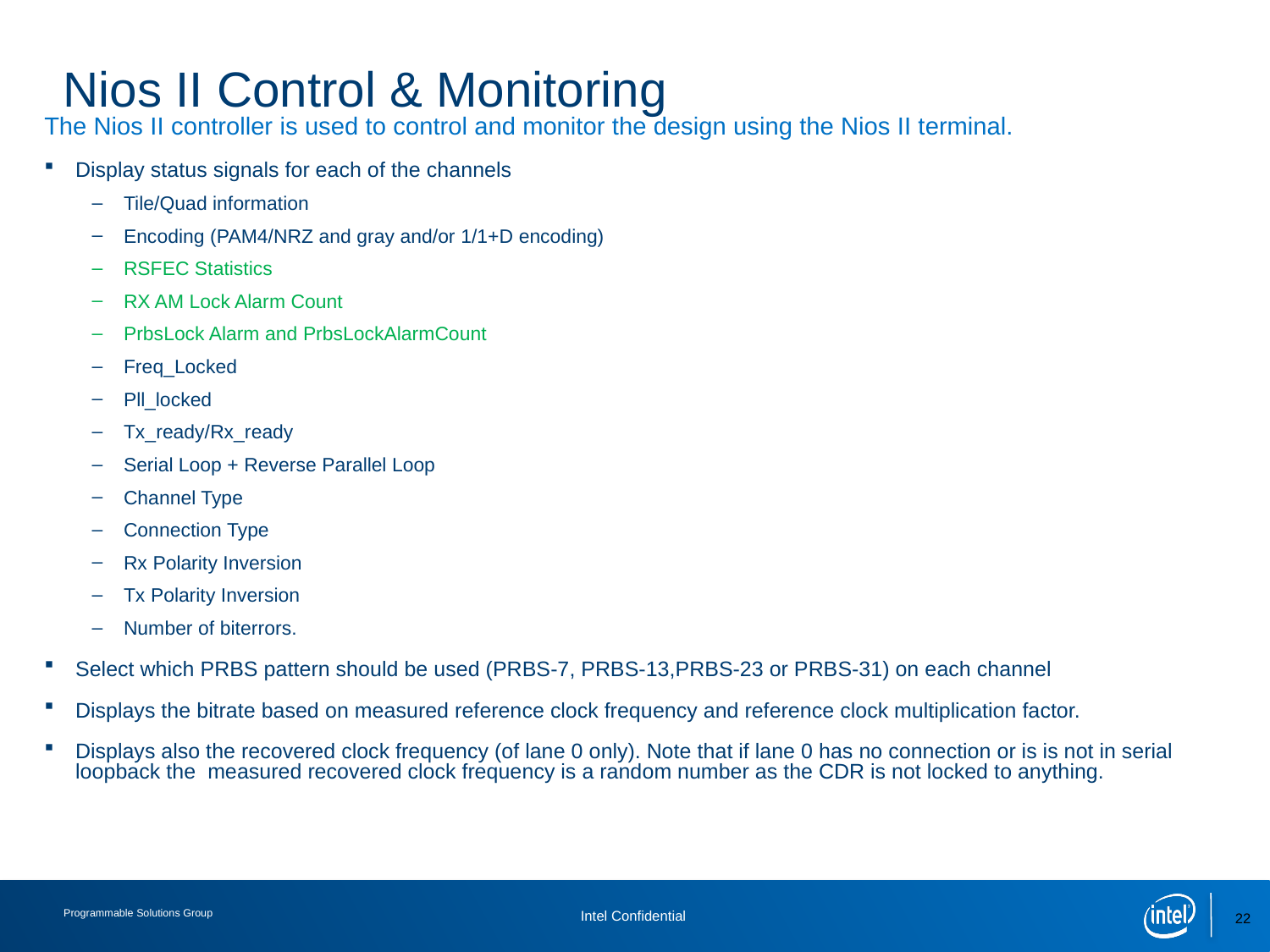

# Nios II Control & Monitoring
The Nios II controller is used to control and monitor the design using the Nios II terminal.
Display status signals for each of the channels
Tile/Quad information
Encoding (PAM4/NRZ and gray and/or 1/1+D encoding)
RSFEC Statistics
RX AM Lock Alarm Count
PrbsLock Alarm and PrbsLockAlarmCount
Freq_Locked
Pll_locked
Tx_ready/Rx_ready
Serial Loop + Reverse Parallel Loop
Channel Type
Connection Type
Rx Polarity Inversion
Tx Polarity Inversion
Number of biterrors.
Select which PRBS pattern should be used (PRBS-7, PRBS-13,PRBS-23 or PRBS-31) on each channel
Displays the bitrate based on measured reference clock frequency and reference clock multiplication factor.
Displays also the recovered clock frequency (of lane 0 only). Note that if lane 0 has no connection or is is not in serial loopback the  measured recovered clock frequency is a random number as the CDR is not locked to anything.

22